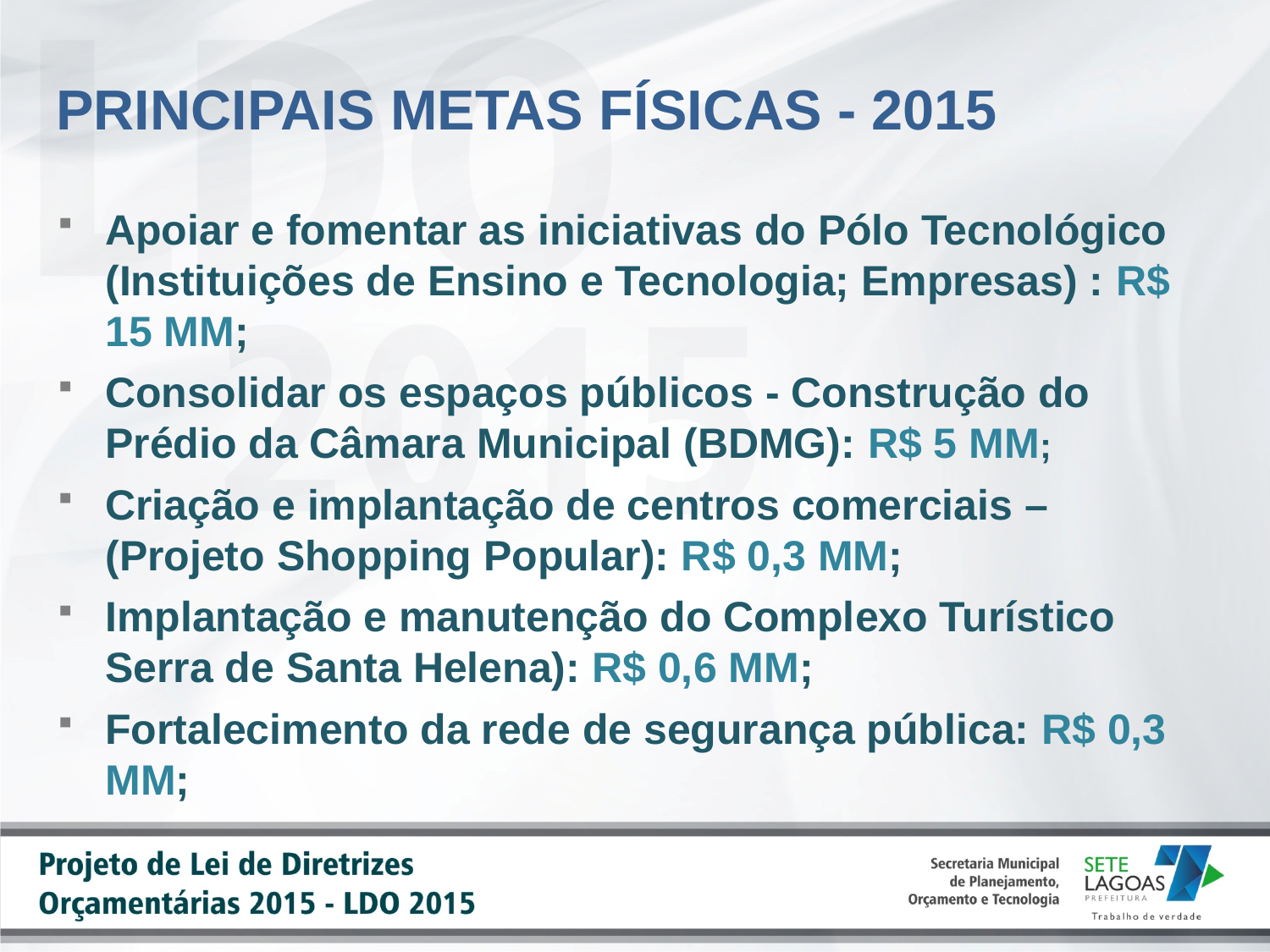

# PRINCIPAIS METAS FÍSICAS - 2015
Apoiar e fomentar as iniciativas do Pólo Tecnológico (Instituições de Ensino e Tecnologia; Empresas) : R$ 15 MM;
Consolidar os espaços públicos - Construção do Prédio da Câmara Municipal (BDMG): R$ 5 MM;
Criação e implantação de centros comerciais – (Projeto Shopping Popular): R$ 0,3 MM;
Implantação e manutenção do Complexo Turístico Serra de Santa Helena): R$ 0,6 MM;
Fortalecimento da rede de segurança pública: R$ 0,3 MM;